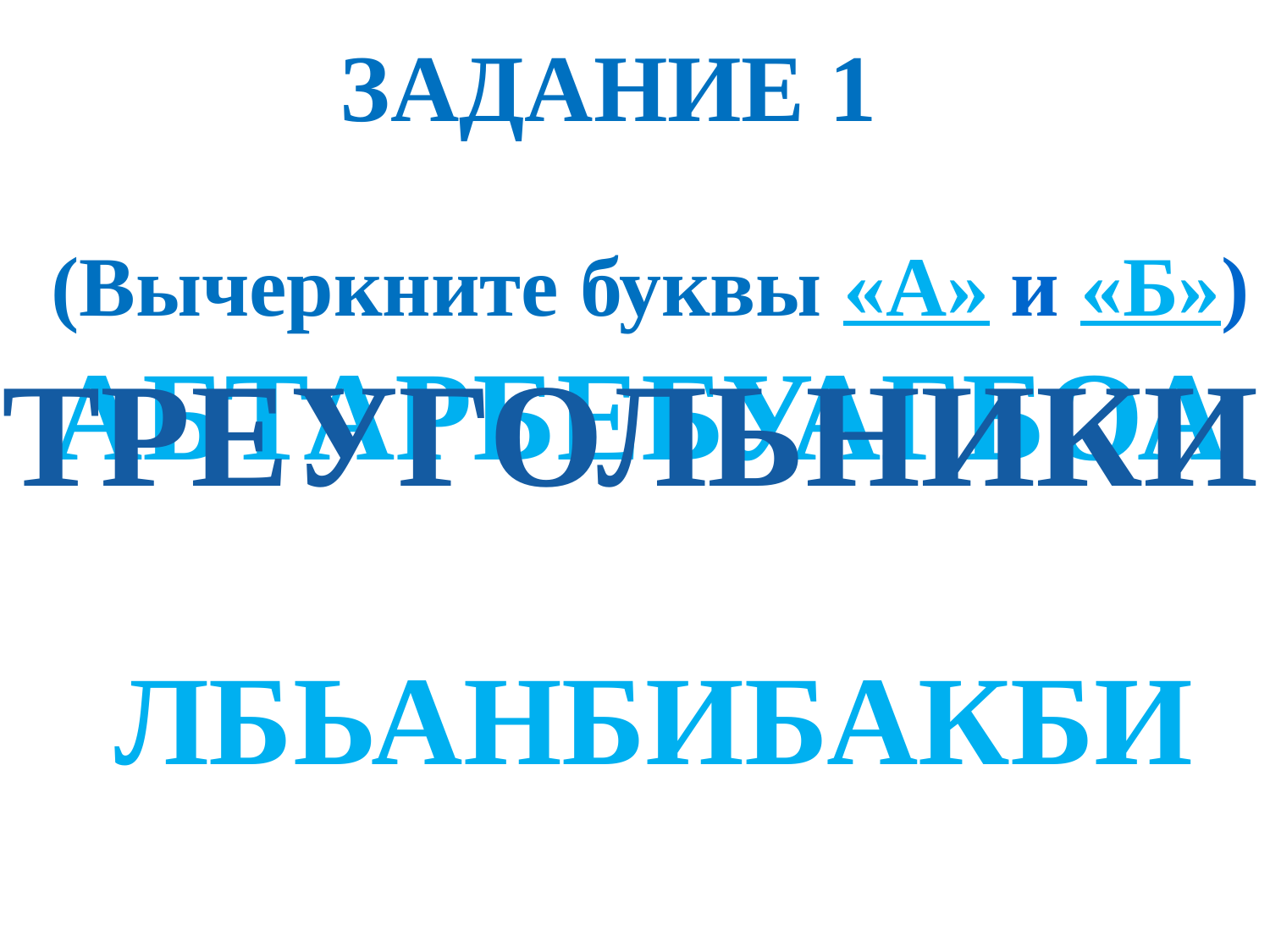

ЗАДАНИЕ 1
(Вычеркните буквы «А» и «Б»)
АБТАРБЕБУАГБОА
  ЛБЬАНБИБАКБИ
ТРЕУГОЛЬНИКИ